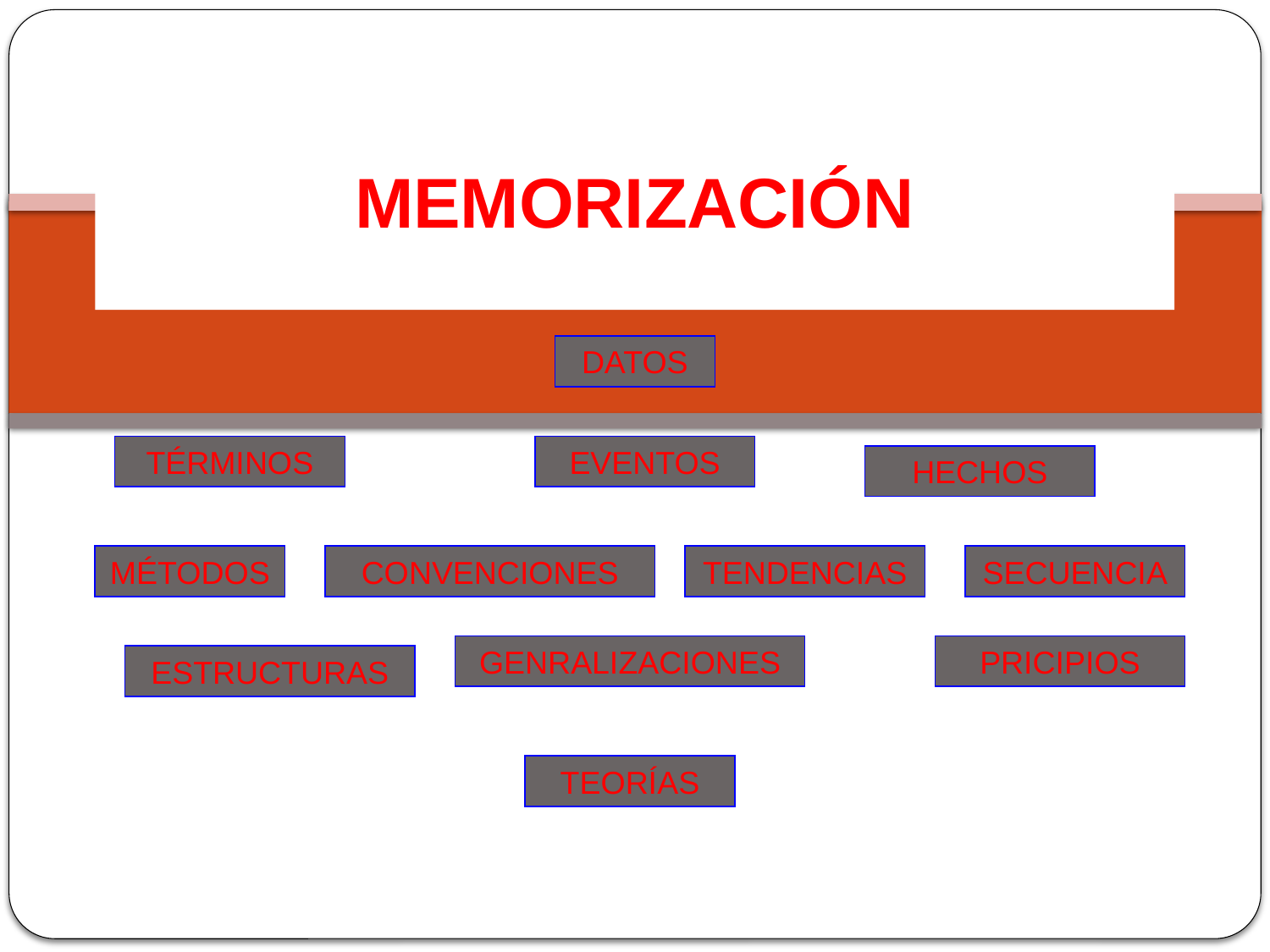

# MEMORIZACIÓN

DATOS

TÉRMINOS
EVENTOS
HECHOS
MÉTODOS
CONVENCIONES
TENDENCIAS
SECUENCIA
GENRALIZACIONES
PRICIPIOS
ESTRUCTURAS
TEORÍAS